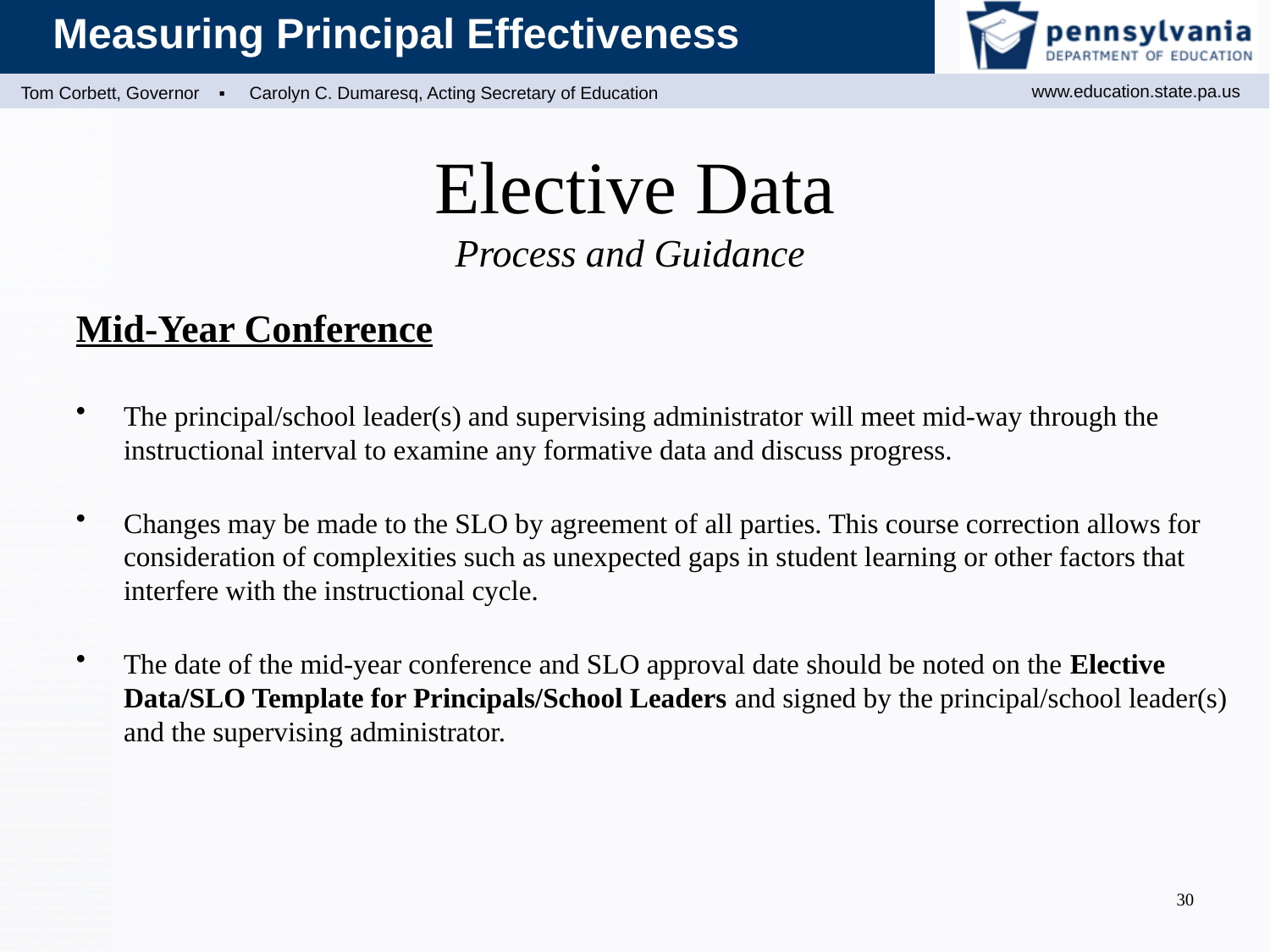

# Elective Data Process and Guidance
Mid-Year Conference
The principal/school leader(s) and supervising administrator will meet mid-way through the instructional interval to examine any formative data and discuss progress.
Changes may be made to the SLO by agreement of all parties. This course correction allows for consideration of complexities such as unexpected gaps in student learning or other factors that interfere with the instructional cycle.
The date of the mid-year conference and SLO approval date should be noted on the Elective Data/SLO Template for Principals/School Leaders and signed by the principal/school leader(s) and the supervising administrator.

30